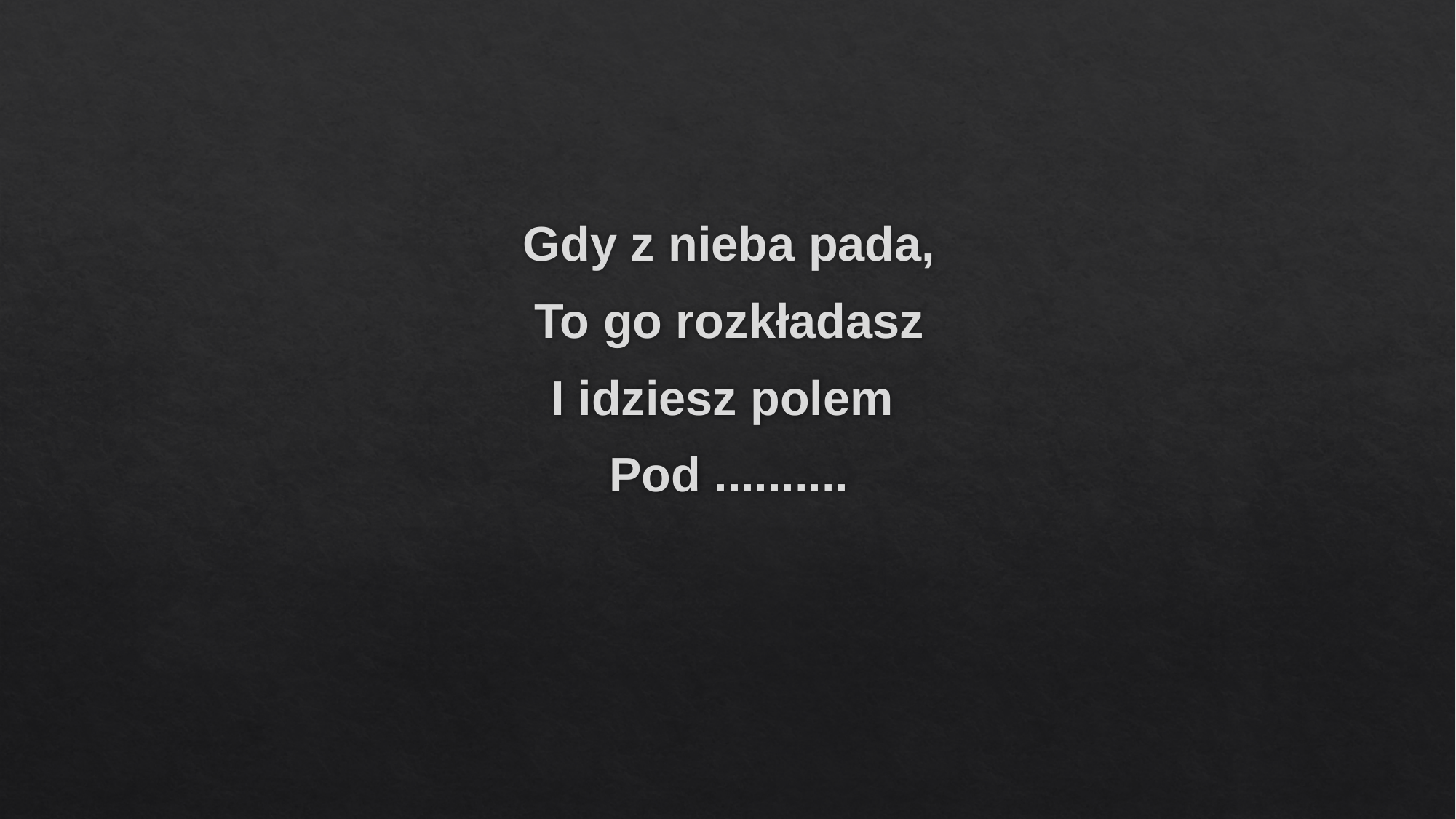

#
Gdy z nieba pada,
To go rozkładasz
I idziesz polem
Pod ..........